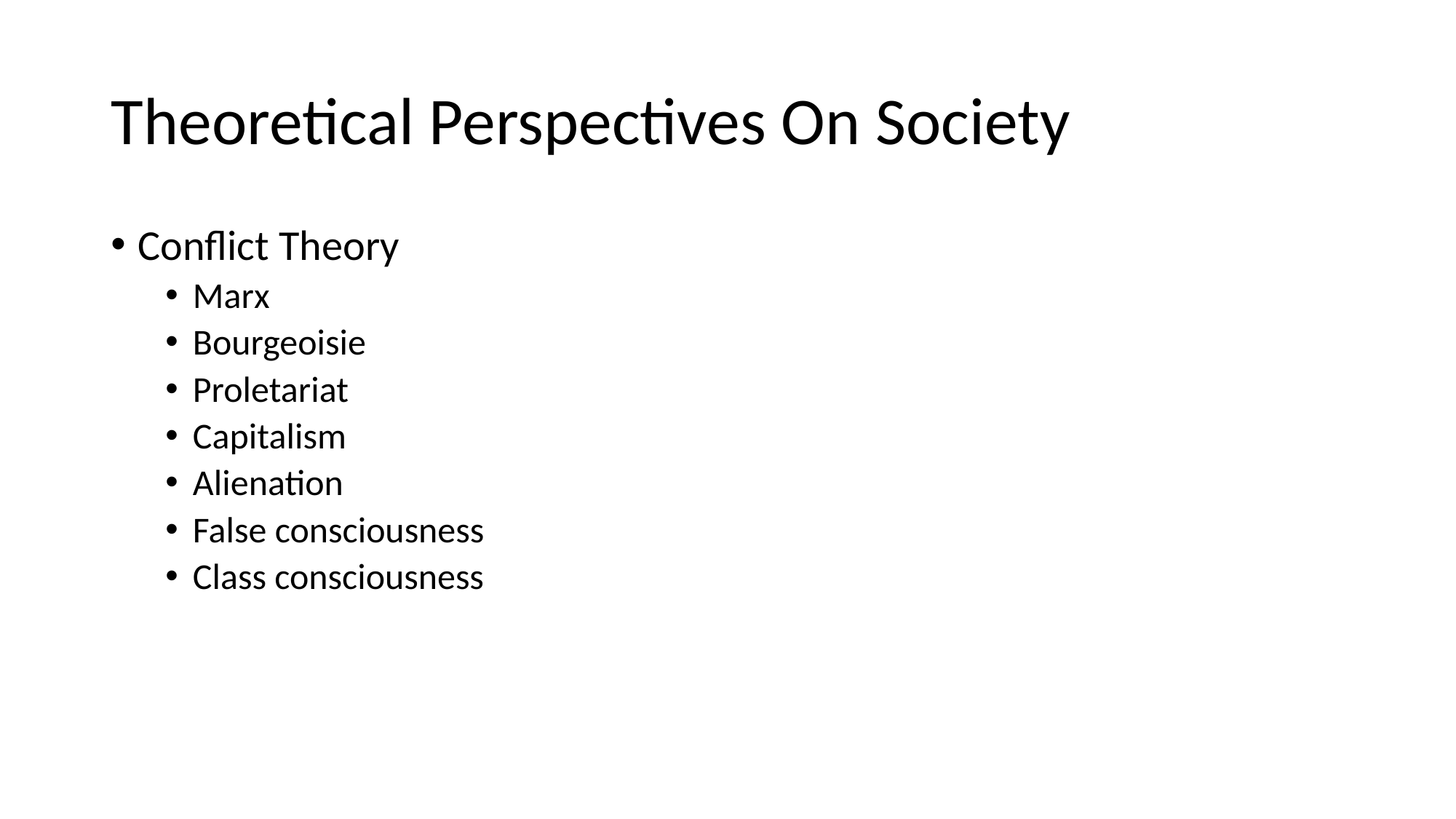

# Theoretical Perspectives On Society
Conflict Theory
Marx
Bourgeoisie
Proletariat
Capitalism
Alienation
False consciousness
Class consciousness